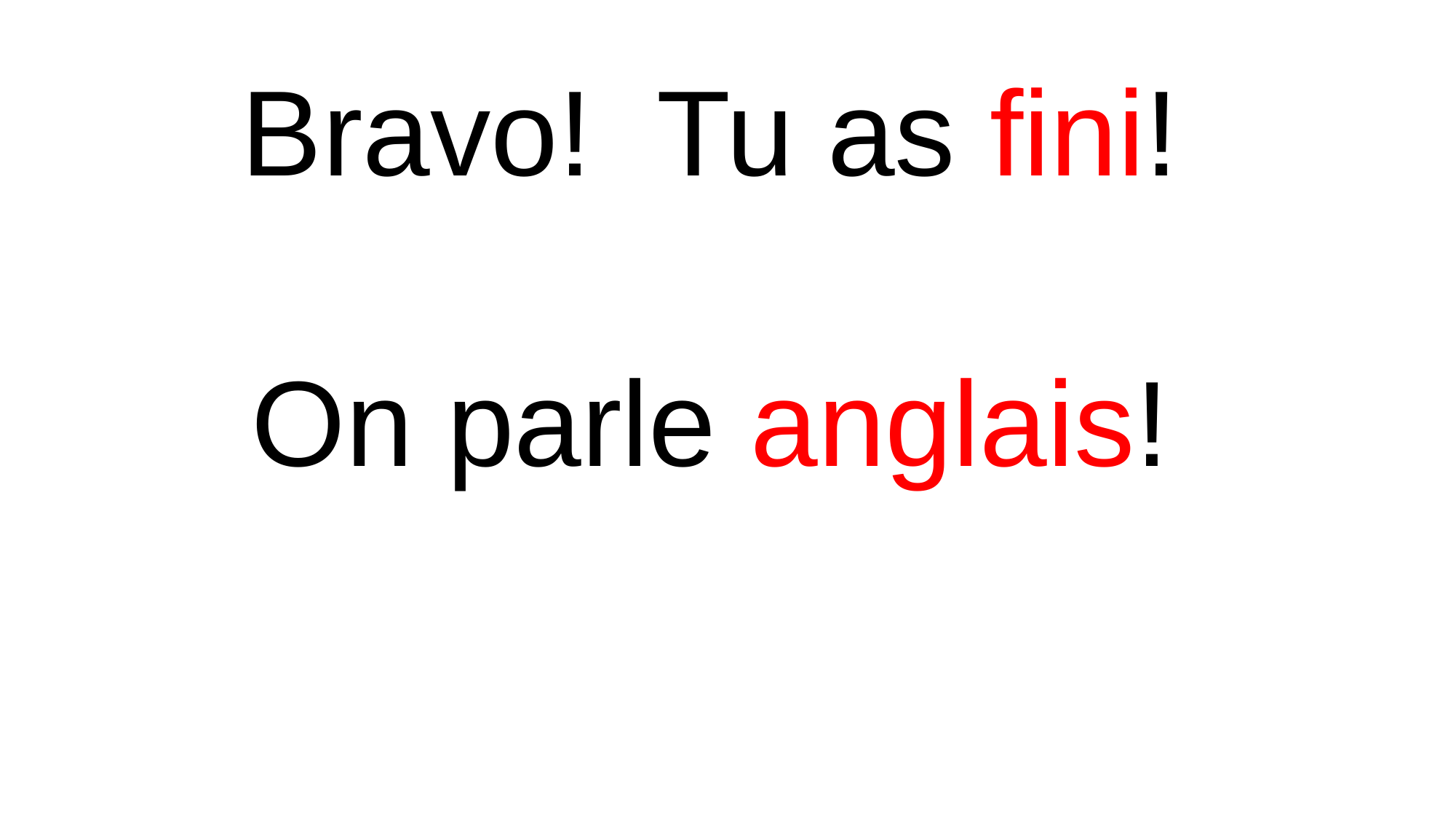

Bravo!  Tu as fini!

On parle anglais!